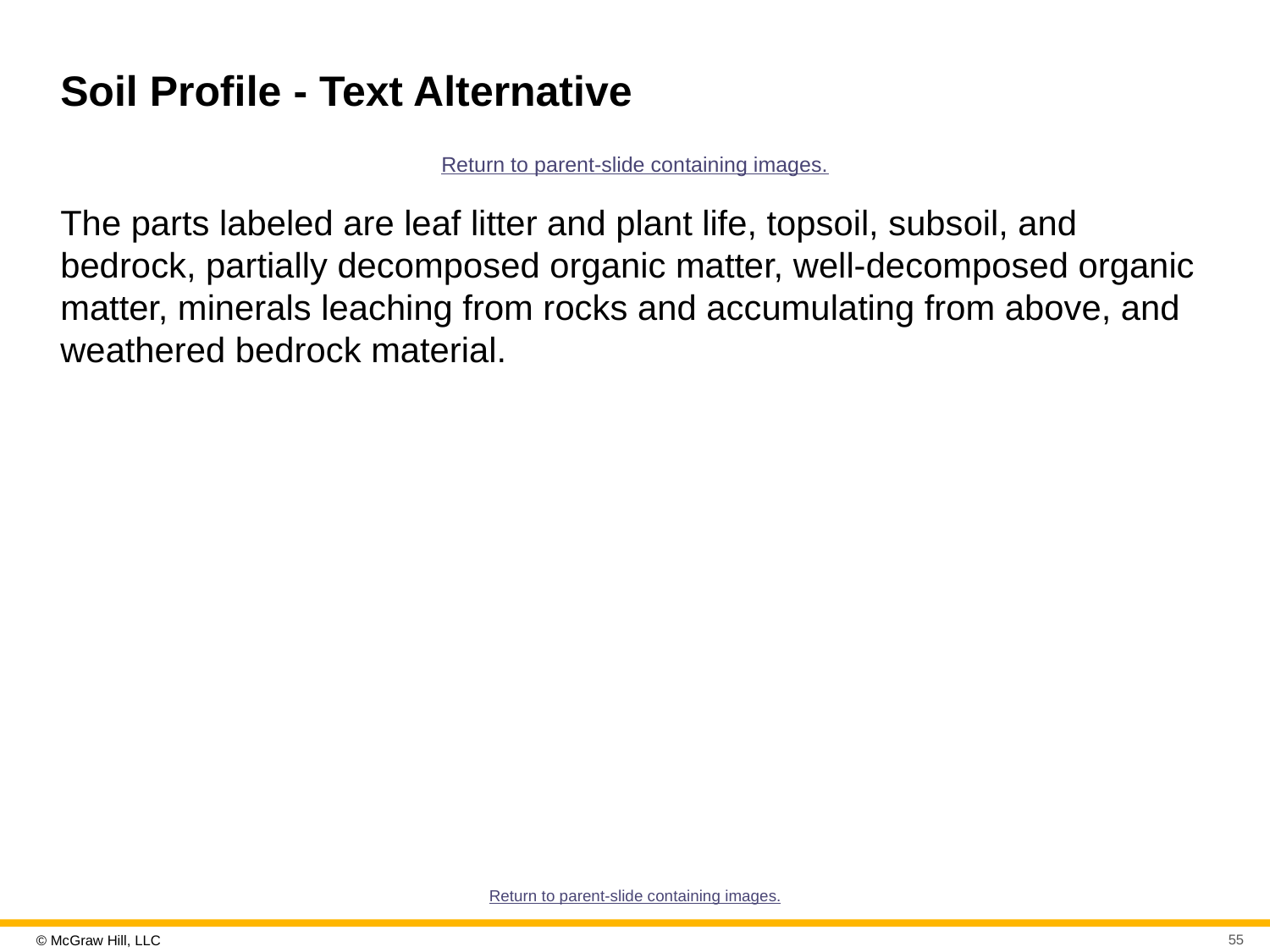

# Soil Profile - Text Alternative
Return to parent-slide containing images.
The parts labeled are leaf litter and plant life, topsoil, subsoil, and bedrock, partially decomposed organic matter, well-decomposed organic matter, minerals leaching from rocks and accumulating from above, and weathered bedrock material.
Return to parent-slide containing images.
55